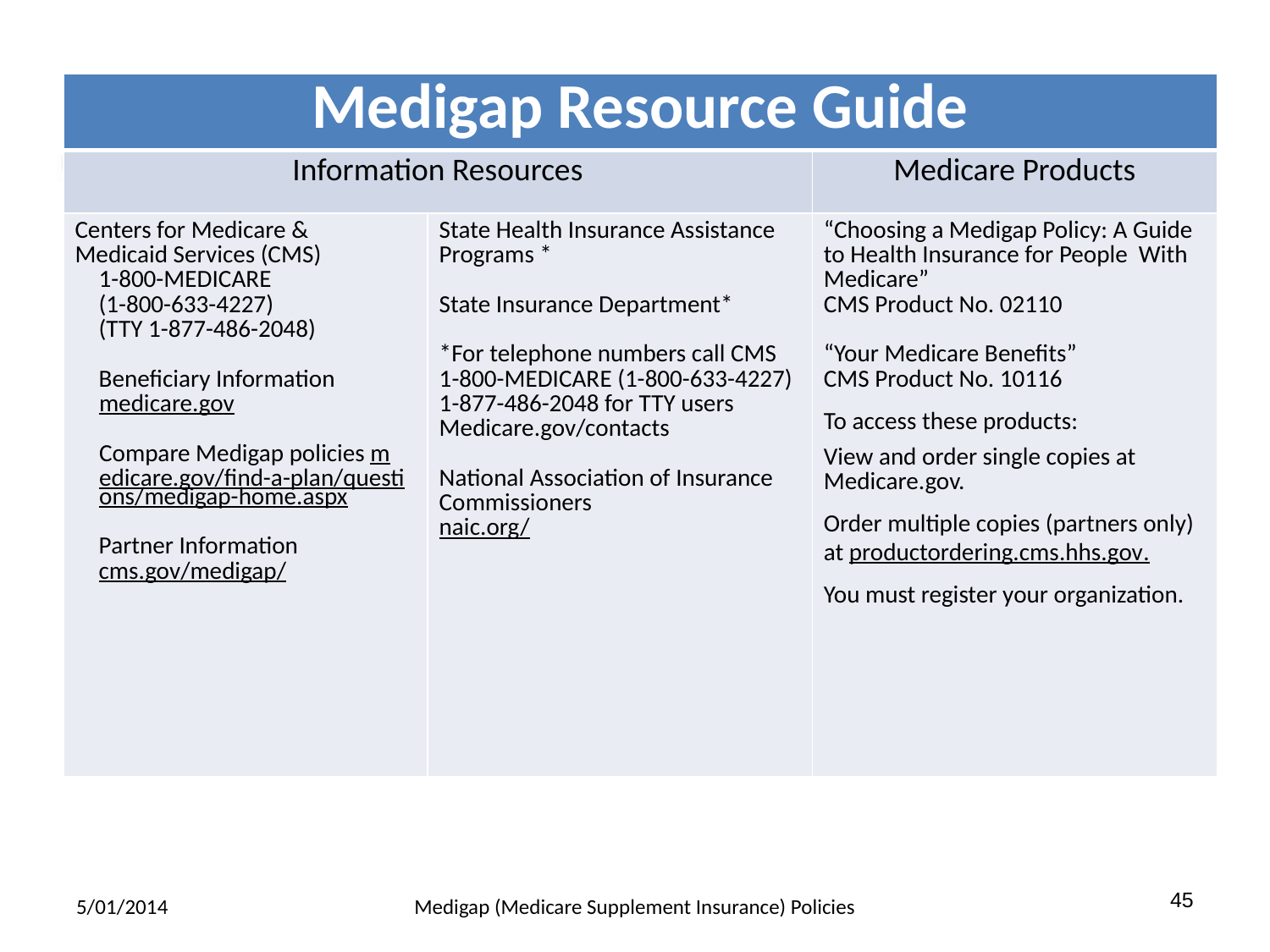

# Medigap Resource Guide
| Medigap Resource Guide |  |  |
| --- | --- | --- |
| Information Resources |  | Medicare Products |
| Centers for Medicare & Medicaid Services (CMS) 1-800-MEDICARE (1-800-633-4227) (TTY 1-877-486-2048) Beneficiary Information medicare.gov Compare Medigap policies medicare.gov/find-a-plan/questions/medigap-home.aspx Partner Information cms.gov/medigap/ | State Health Insurance Assistance Programs \* State Insurance Department\* \*For telephone numbers call CMS 1-800-MEDICARE (1-800-633-4227) 1-877-486-2048 for TTY users Medicare.gov/contacts National Association of Insurance Commissioners naic.org/ | “Choosing a Medigap Policy: A Guide to Health Insurance for People With Medicare” CMS Product No. 02110 “Your Medicare Benefits” CMS Product No. 10116 To access these products: View and order single copies at Medicare.gov. Order multiple copies (partners only) at productordering.cms.hhs.gov. You must register your organization. |
5/01/2014
Medigap (Medicare Supplement Insurance) Policies
45